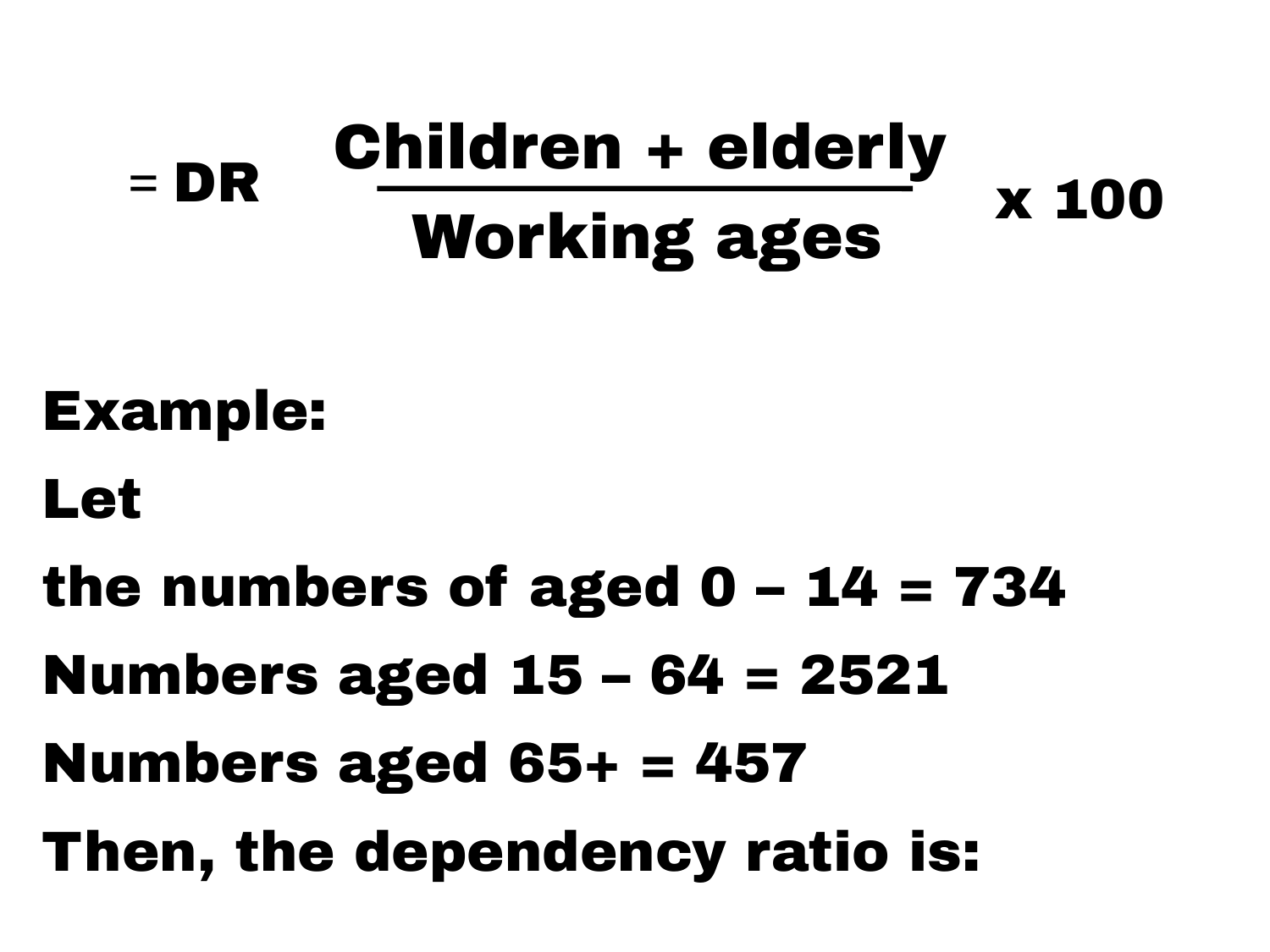

Children + elderly
DR =
x 100
Working ages
Example:
Let
the numbers of aged 0 – 14 = 734
Numbers aged 15 – 64 = 2521
Numbers aged 65+ = 457
Then, the dependency ratio is: